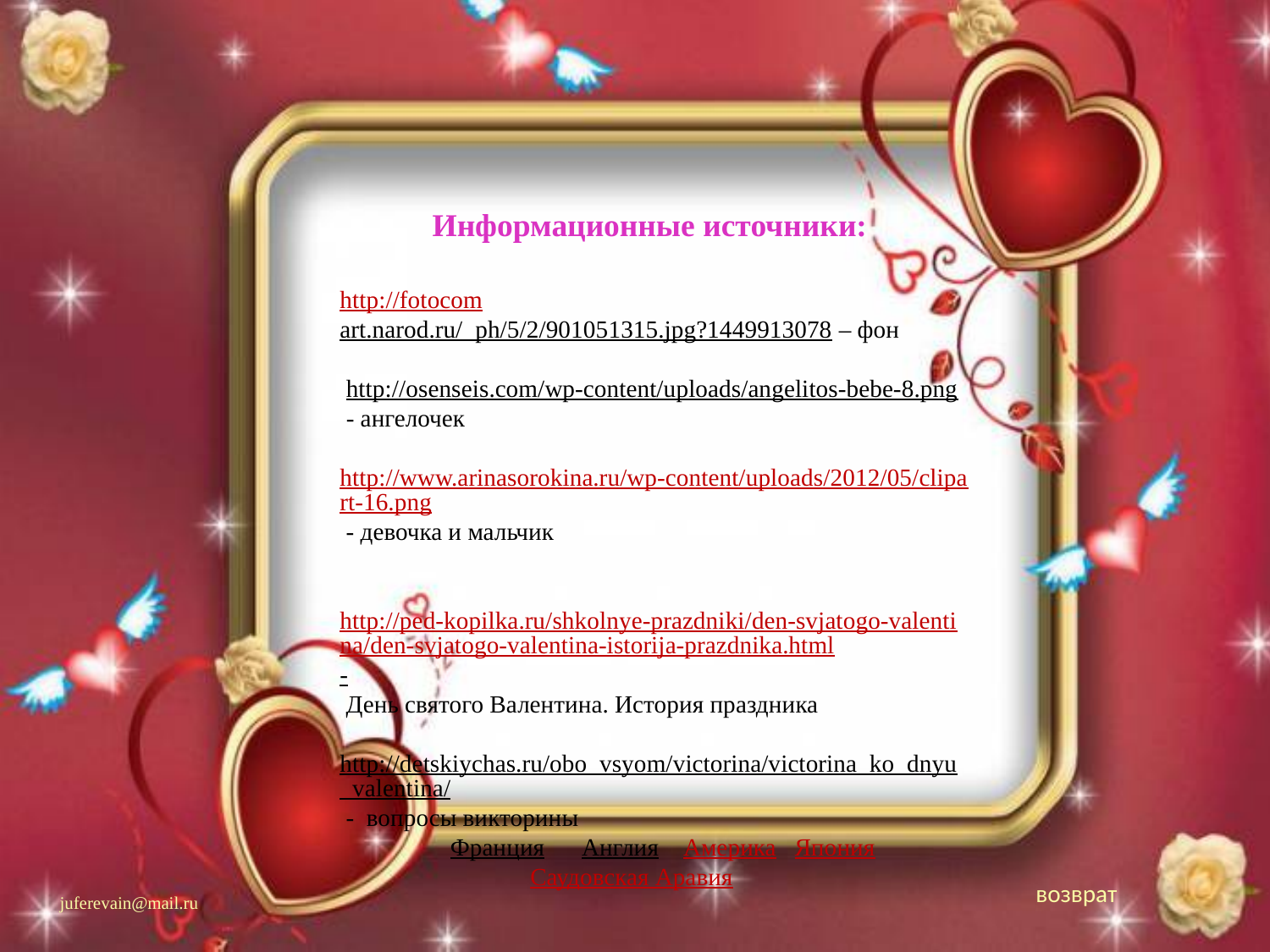

Информационные источники:
# http://fotocom art.narod.ru/_ph/5/2/901051315.jpg?1449913078 – фон http://osenseis.com/wp-content/uploads/angelitos-bebe-8.png - ангелочек http://www.arinasorokina.ru/wp-content/uploads/2012/05/clipart-16.png - девочка и мальчик http://ped-kopilka.ru/shkolnye-prazdniki/den-svjatogo-valentina/den-svjatogo-valentina-istorija-prazdnika.html- День святого Валентина. История праздника http://detskiychas.ru/obo_vsyom/victorina/victorina_ko_dnyu_valentina/ -  вопросы викторины Франция      Англия    Америка   Япония Саудовская Аравия
возврат